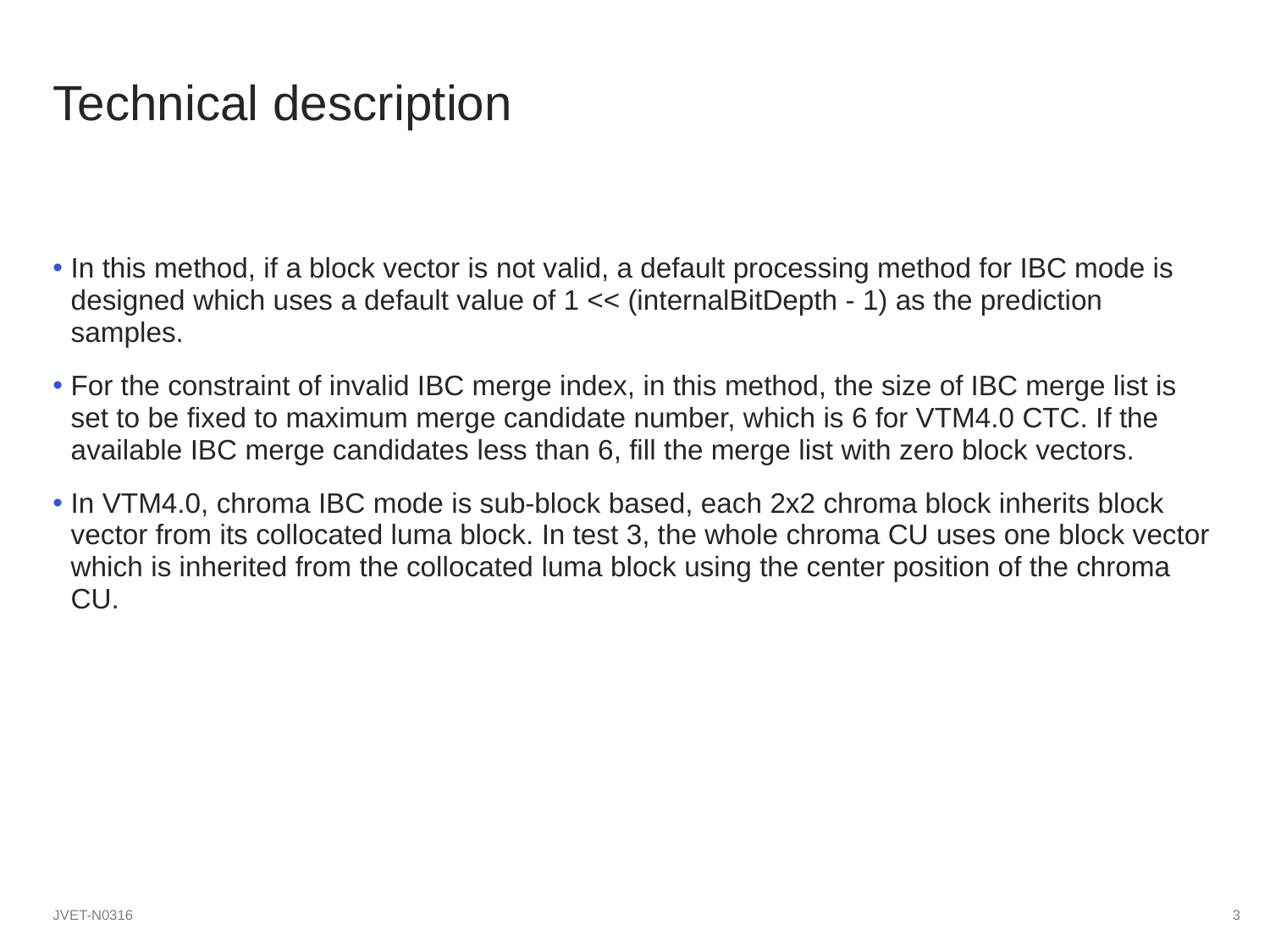

# Technical description
In this method, if a block vector is not valid, a default processing method for IBC mode is designed which uses a default value of 1 << (internalBitDepth - 1) as the prediction samples.
For the constraint of invalid IBC merge index, in this method, the size of IBC merge list is set to be fixed to maximum merge candidate number, which is 6 for VTM4.0 CTC. If the available IBC merge candidates less than 6, fill the merge list with zero block vectors.
In VTM4.0, chroma IBC mode is sub-block based, each 2x2 chroma block inherits block vector from its collocated luma block. In test 3, the whole chroma CU uses one block vector which is inherited from the collocated luma block using the center position of the chroma CU.
JVET-N0316